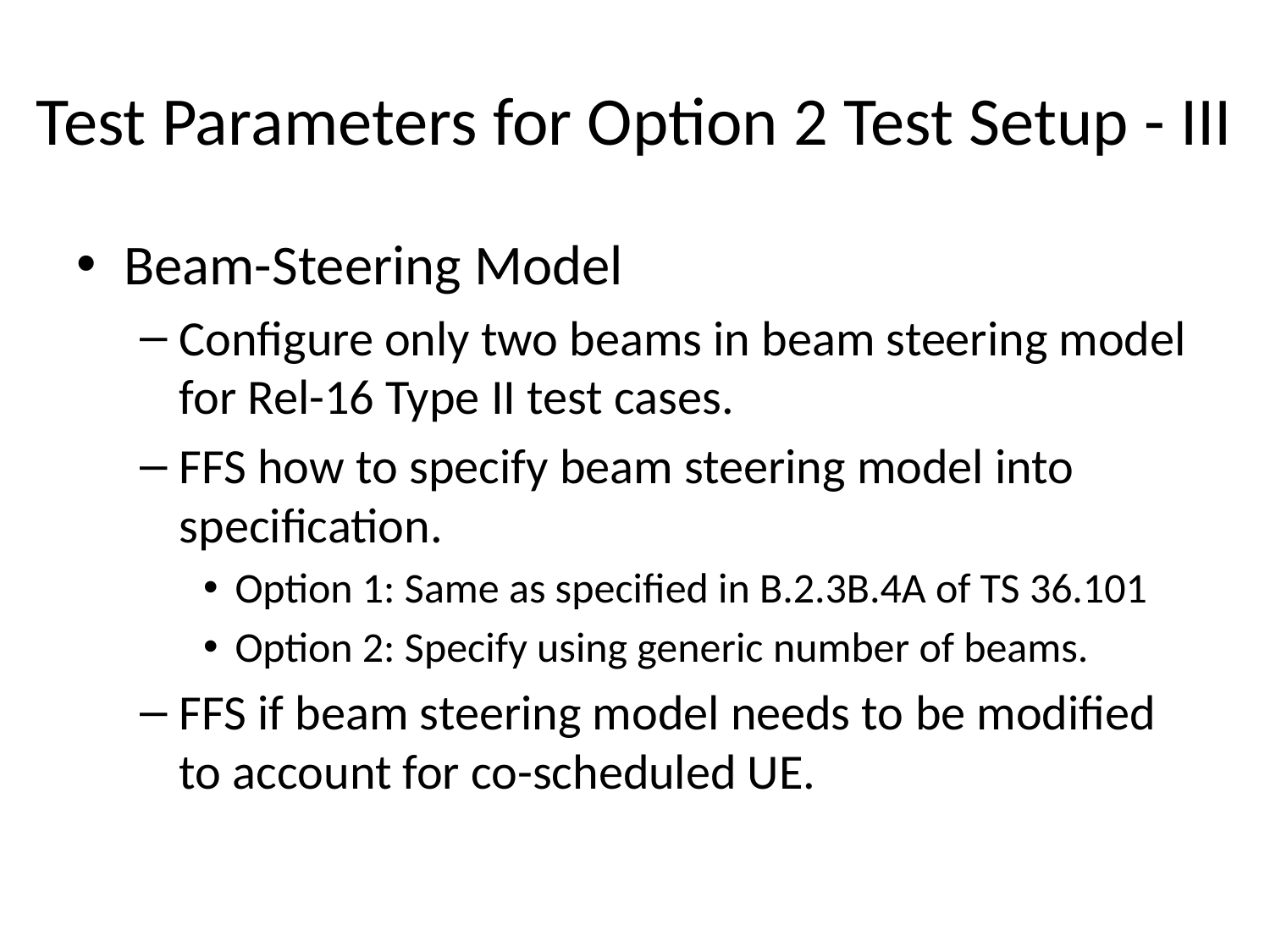

# Test Parameters for Option 2 Test Setup - III
Beam-Steering Model
Configure only two beams in beam steering model for Rel-16 Type II test cases.
FFS how to specify beam steering model into specification.
Option 1: Same as specified in B.2.3B.4A of TS 36.101
Option 2: Specify using generic number of beams.
FFS if beam steering model needs to be modified to account for co-scheduled UE.